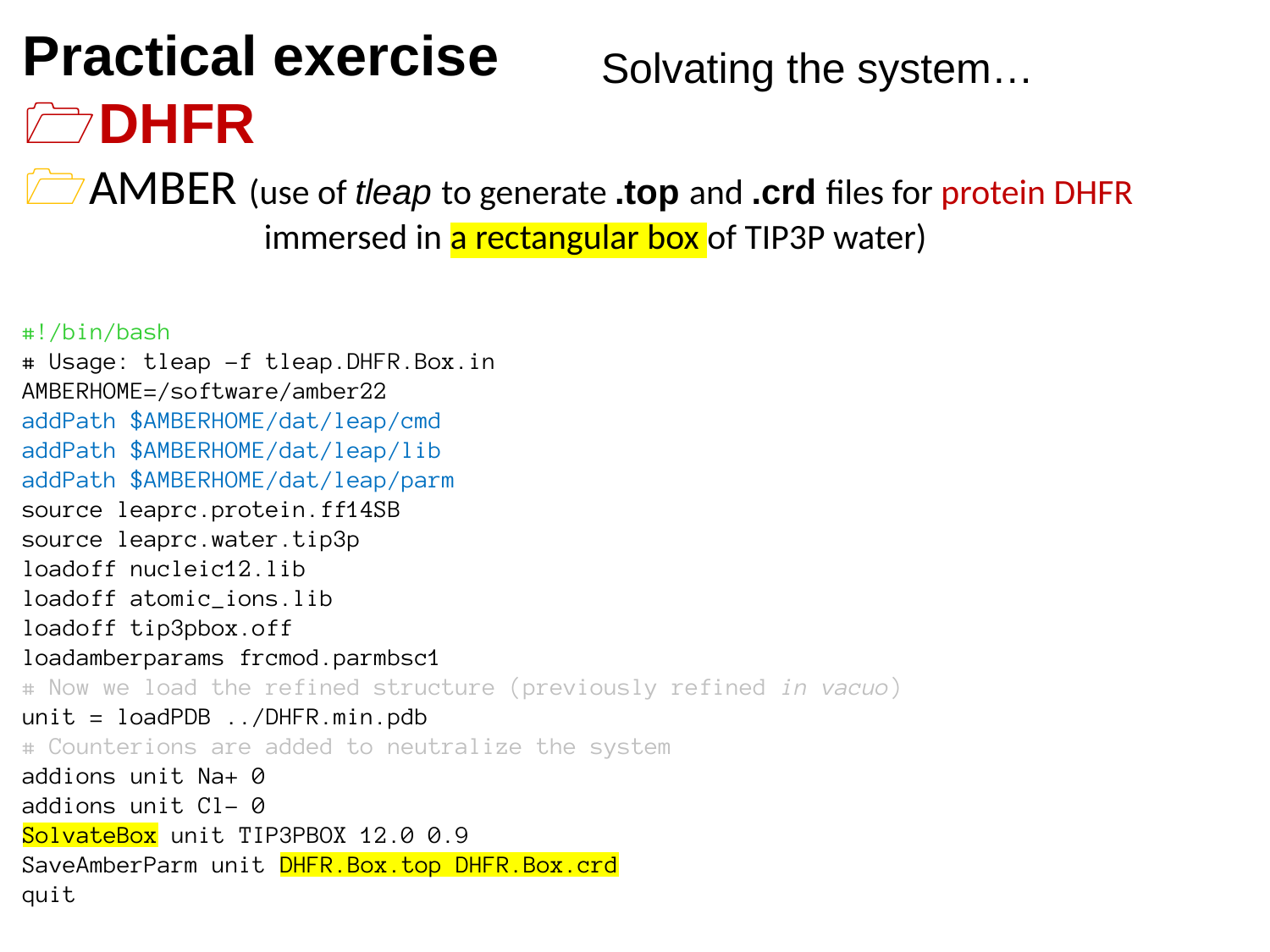

Practical exercise
🗁DHFR
🗁AMBER (use of tleap to generate .top and .crd files for protein DHFR
                              immersed in a rectangular box of TIP3P water)

#!/bin/bash
# Usage: tleap -f tleap.DHFR.Box.in
AMBERHOME=/software/amber22
addPath $AMBERHOME/dat/leap/cmd
addPath $AMBERHOME/dat/leap/lib
addPath $AMBERHOME/dat/leap/parm
source leaprc.protein.ff14SB
source leaprc.water.tip3p
loadoff nucleic12.lib
loadoff atomic_ions.lib
loadoff tip3pbox.off
loadamberparams frcmod.parmbsc1
# Now we load the refined structure (previously refined in vacuo)
unit = loadPDB ../DHFR.min.pdb
# Counterions are added to neutralize the system
addions unit Na+ 0
addions unit Cl- 0
SolvateBox unit TIP3PBOX 12.0 0.9
SaveAmberParm unit DHFR.Box.top DHFR.Box.crd
quit
Solvating the system…